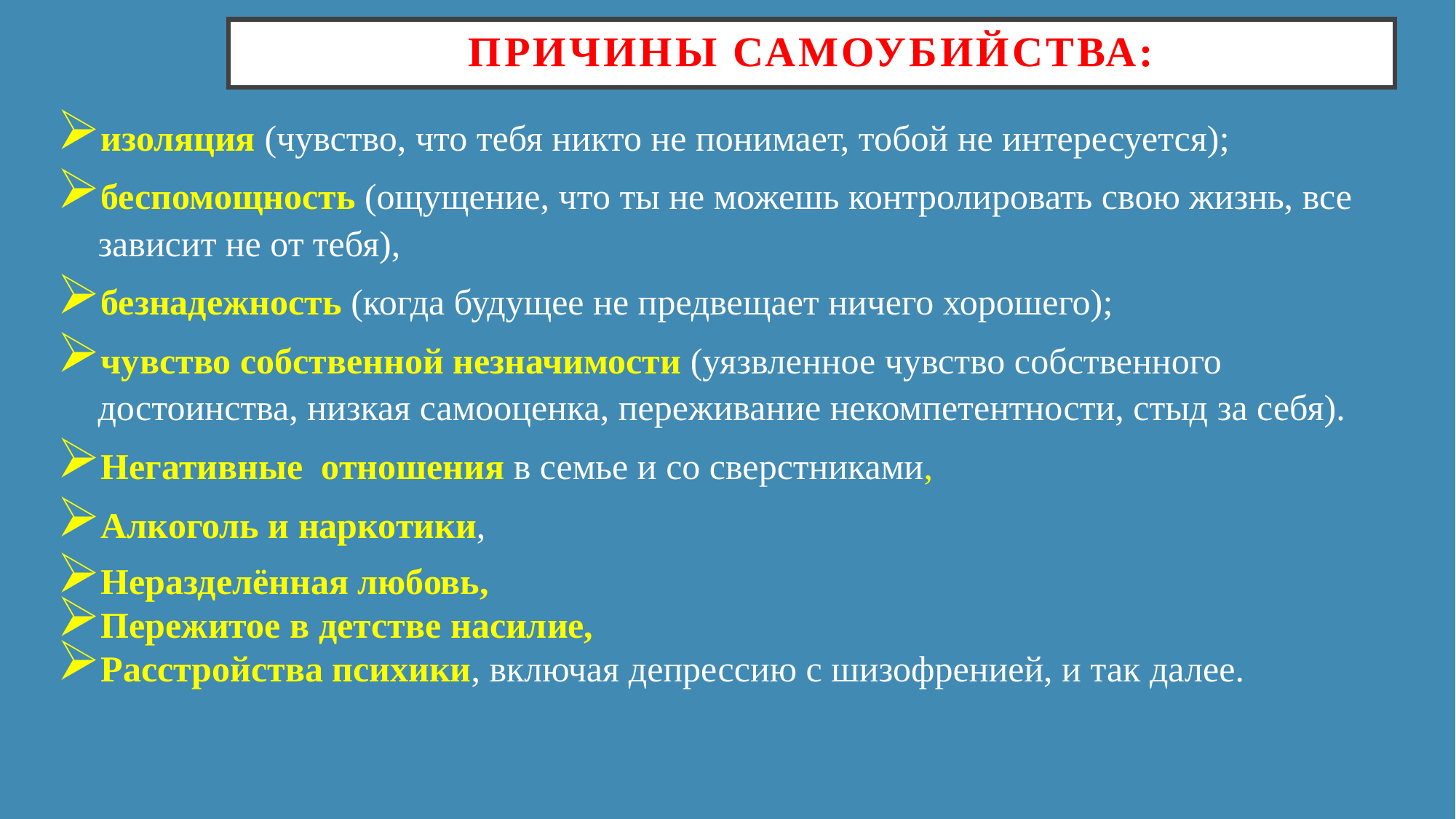

# причины самоубийства:
изоляция (чувство, что тебя никто не понимает, тобой не интересуется);
беспомощность (ощущение, что ты не можешь контролировать свою жизнь, все зависит не от тебя),
безнадежность (когда будущее не предвещает ничего хорошего);
чувство собственной незначимости (уязвленное чувство собственного достоинства, низкая самооценка, переживание некомпетентности, стыд за себя).
Негативные  отношения в семье и со сверстниками,
Алкоголь и наркотики,
Неразделённая любовь,
Пережитое в детстве насилие,
Расстройства психики, включая депрессию с шизофренией, и так далее.